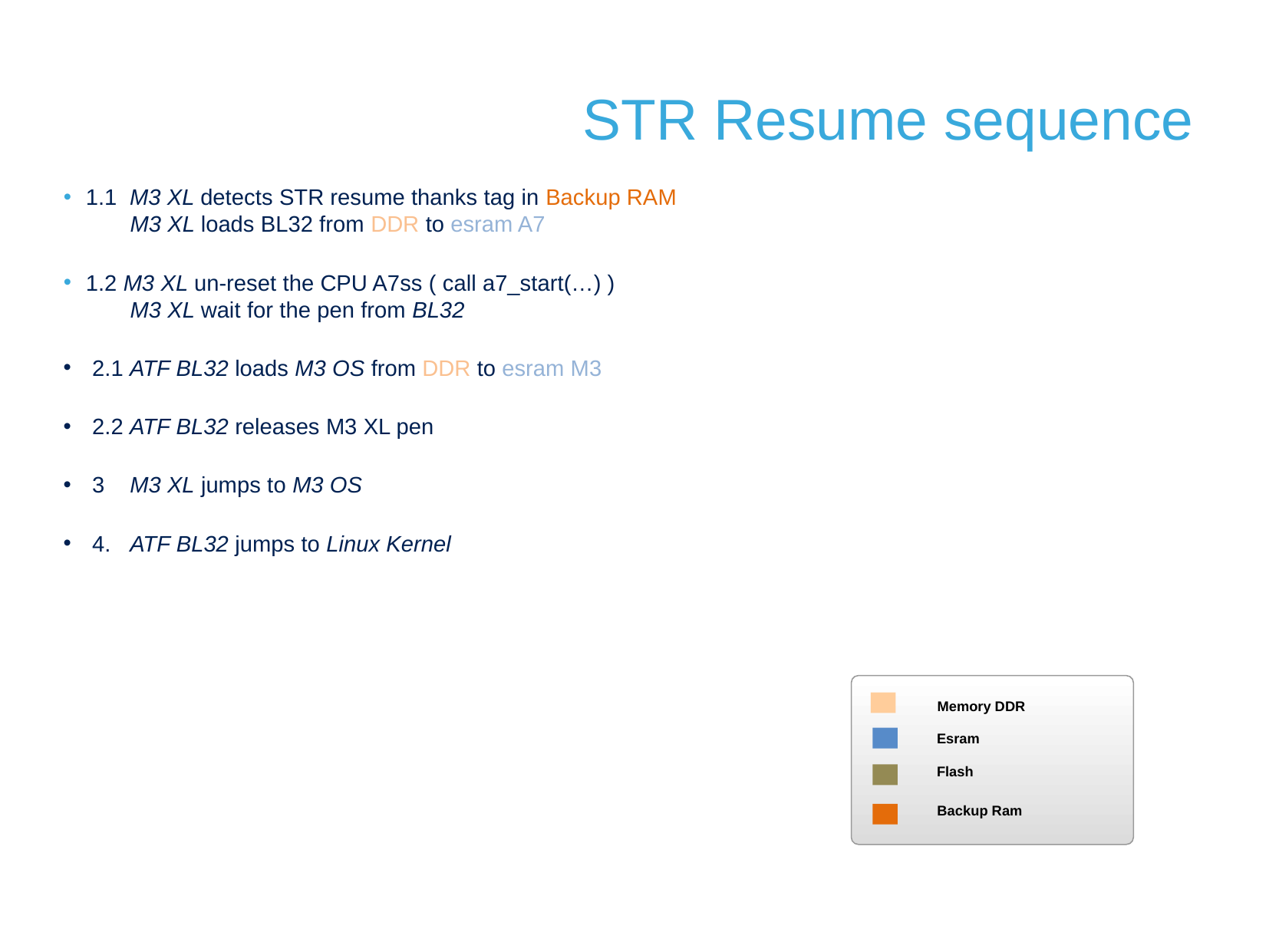

# STR Resume sequence
1.1  M3 XL detects STR resume thanks tag in Backup RAM
       M3 XL loads BL32 from DDR to esram A7
1.2 M3 XL un-reset the CPU A7ss ( call a7_start(…) )
       M3 XL wait for the pen from BL32
2.1 ATF BL32 loads M3 OS from DDR to esram M3
2.2 ATF BL32 releases M3 XL pen
3    M3 XL jumps to M3 OS
4.   ATF BL32 jumps to Linux Kernel

Memory DDR

Esram

Flash

Backup Ram